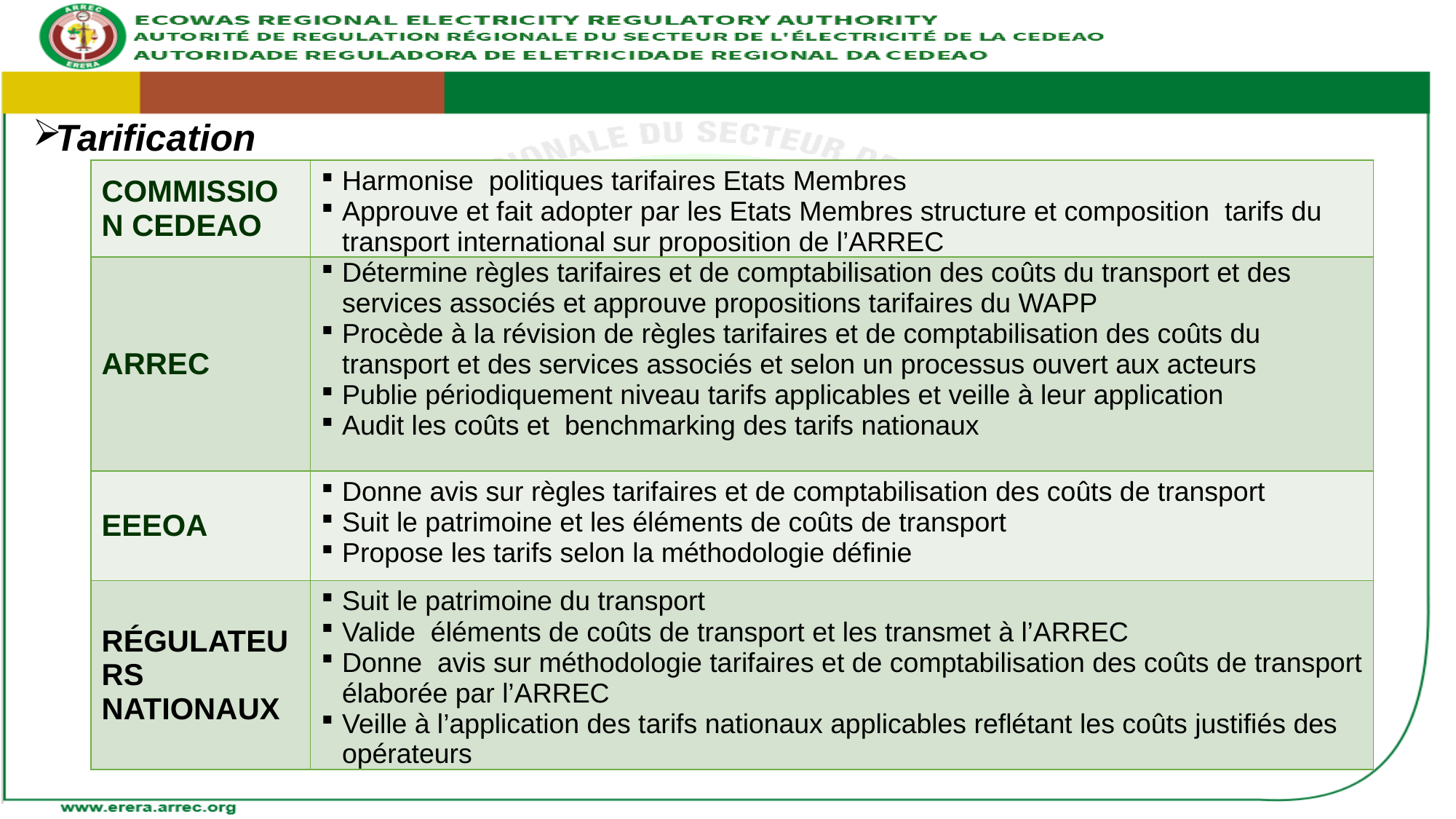

Tarification
| COMMISSION CEDEAO | Harmonise politiques tarifaires Etats Membres Approuve et fait adopter par les Etats Membres structure et composition tarifs du transport international sur proposition de l’ARREC |
| --- | --- |
| ARREC | Détermine règles tarifaires et de comptabilisation des coûts du transport et des services associés et approuve propositions tarifaires du WAPP Procède à la révision de règles tarifaires et de comptabilisation des coûts du transport et des services associés et selon un processus ouvert aux acteurs Publie périodiquement niveau tarifs applicables et veille à leur application Audit les coûts et benchmarking des tarifs nationaux |
| EEEOA | Donne avis sur règles tarifaires et de comptabilisation des coûts de transport Suit le patrimoine et les éléments de coûts de transport Propose les tarifs selon la méthodologie définie |
| RÉGULATEURS NATIONAUX | Suit le patrimoine du transport Valide éléments de coûts de transport et les transmet à l’ARREC Donne avis sur méthodologie tarifaires et de comptabilisation des coûts de transport élaborée par l’ARREC Veille à l’application des tarifs nationaux applicables reflétant les coûts justifiés des opérateurs |